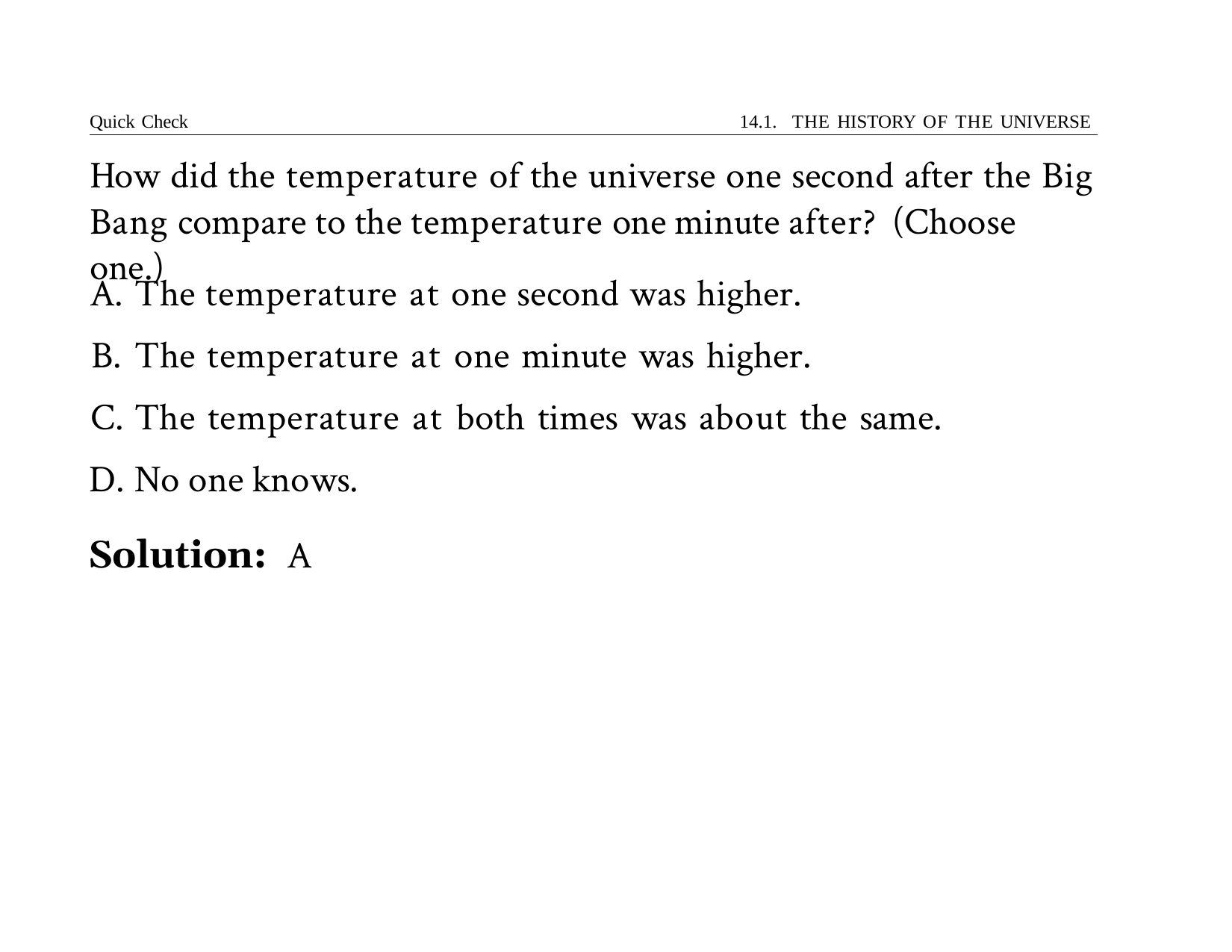

Quick Check	14.1.  THE HISTORY OF THE UNIVERSE

# How did the temperature of the universe one second after the Big Bang compare to the temperature one minute after? (Choose one.)
The temperature at one second was higher.
The temperature at one minute was higher.
The temperature at both times was about the same.
No one knows.
Solution:	A